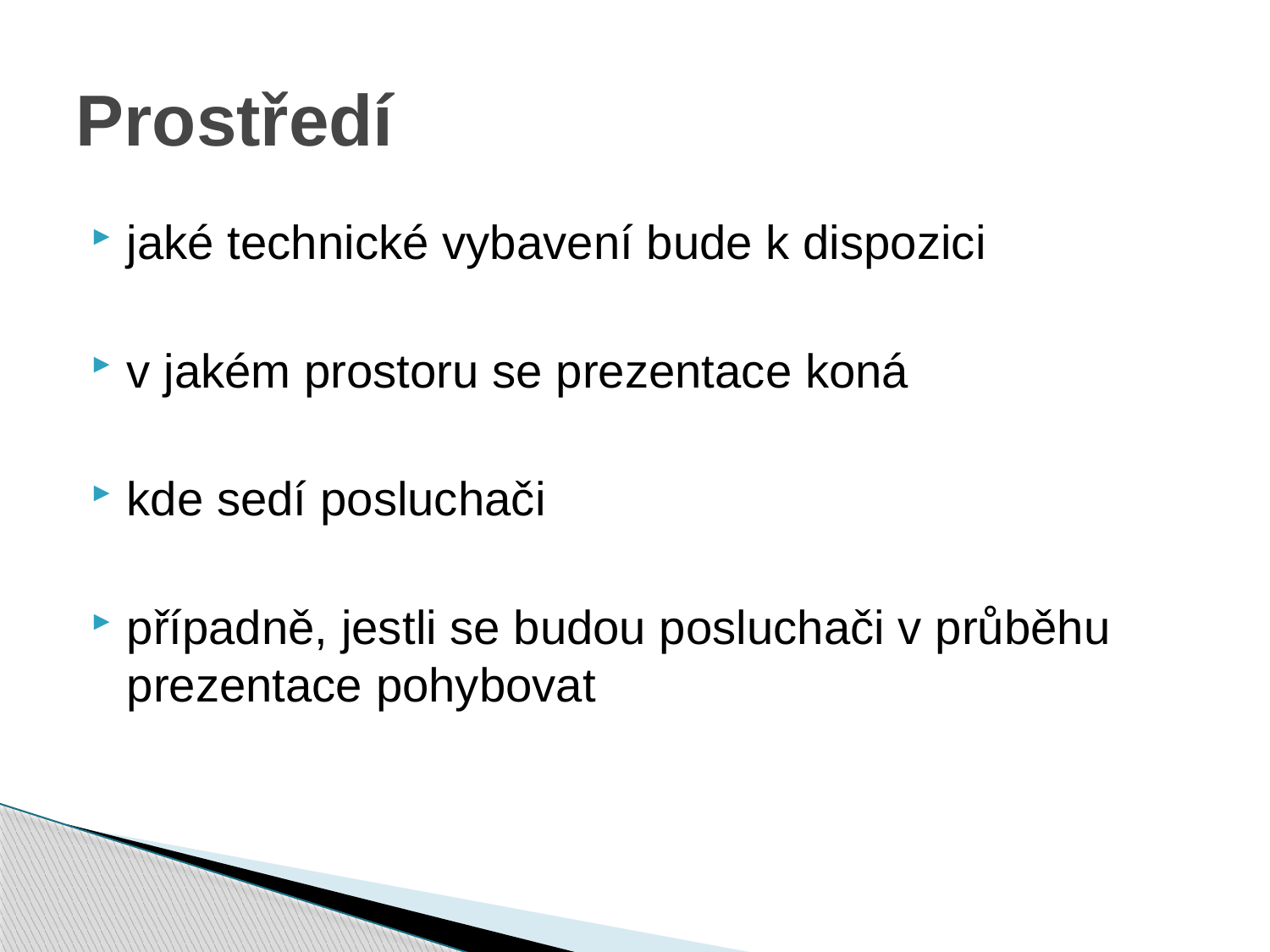

# Prostředí
jaké technické vybavení bude k dispozici

v jakém prostoru se prezentace koná

kde sedí posluchači

případně, jestli se budou posluchači v průběhu prezentace pohybovat